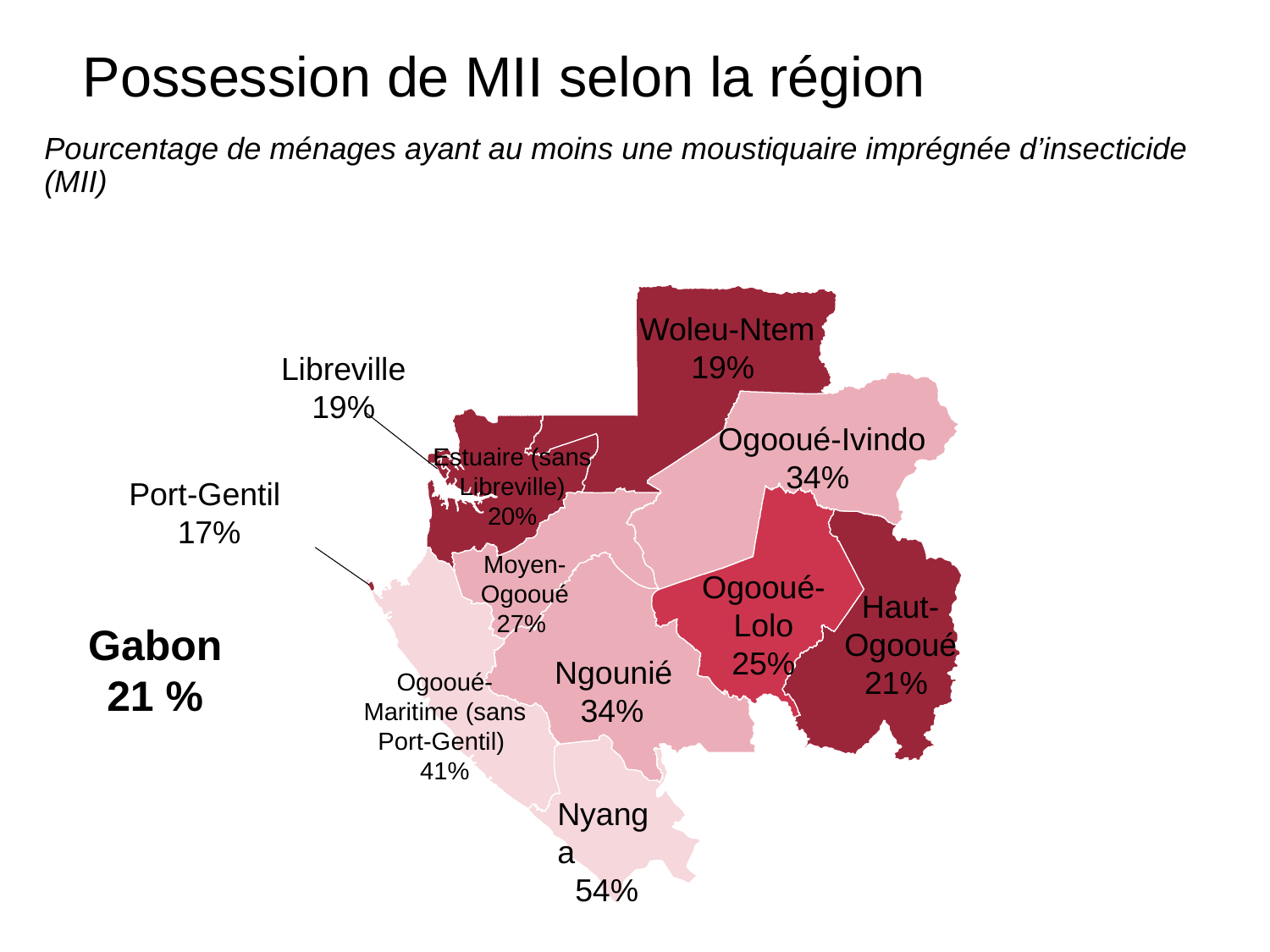

# Possession de MII selon la région
Pourcentage de ménages ayant au moins une moustiquaire imprégnée d’insecticide (MII)

Woleu-Ntem
19%
Libreville
19%
Ogooué-Ivindo
34%
Estuaire (sans Libreville)
20%
Port-Gentil
17%

Moyen-Ogooué
27%
Ogooué-Lolo
25%

Haut-Ogooué
21%
Gabon
21 %
Ngounié
34%
Ogooué-Maritime (sans Port-Gentil)
41%
Nyanga
54%